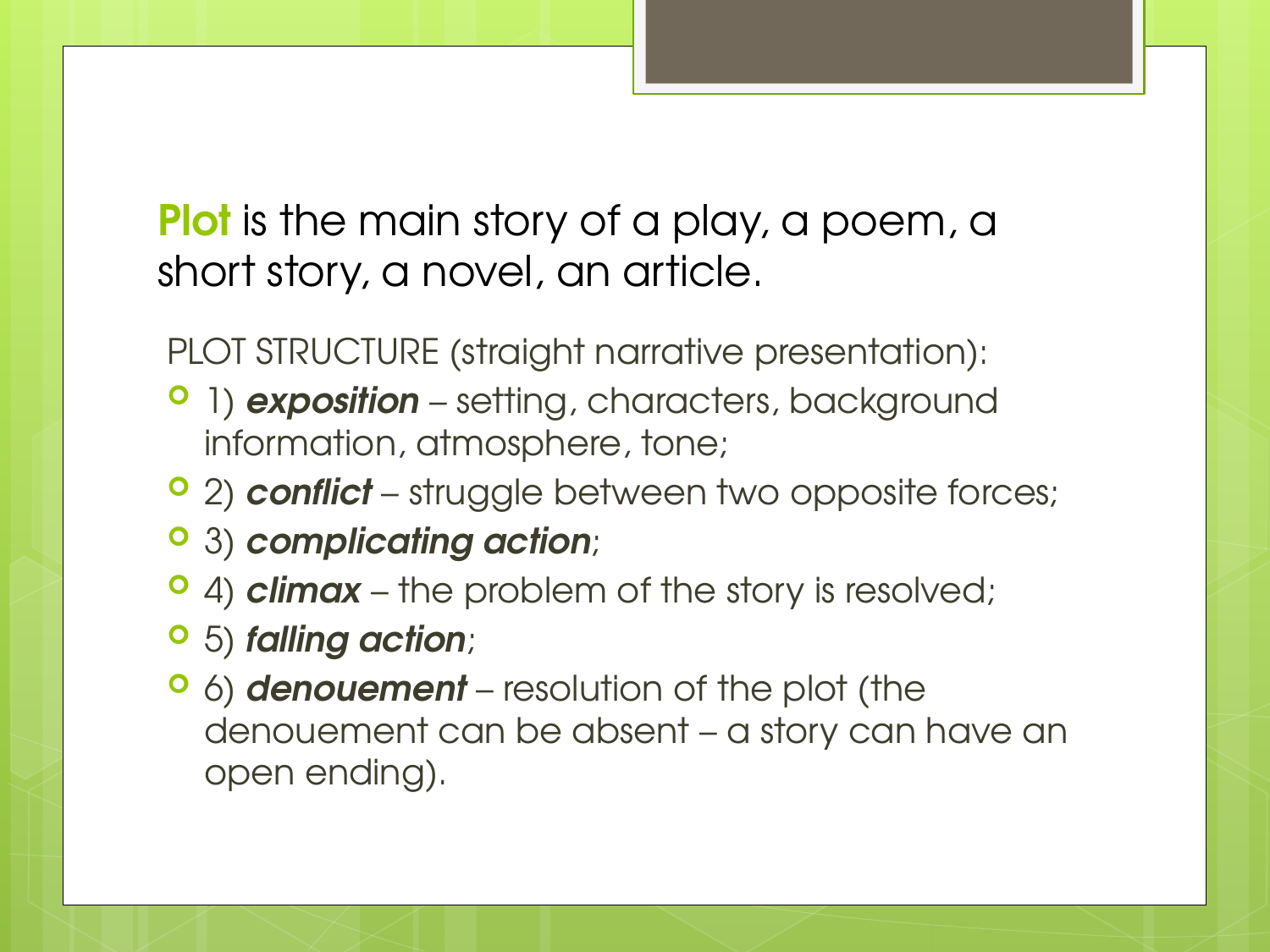

# Plot is the main story of a play, a poem, a short story, a novel, an article.
PLOT STRUCTURE (straight narrative presentation):
1) exposition – setting, characters, background information, atmosphere, tone;
2) conflict – struggle between two opposite forces;
3) complicating action;
4) climax – the problem of the story is resolved;
5) falling action;
6) denouement – resolution of the plot (the denouement can be absent – a story can have an open ending).